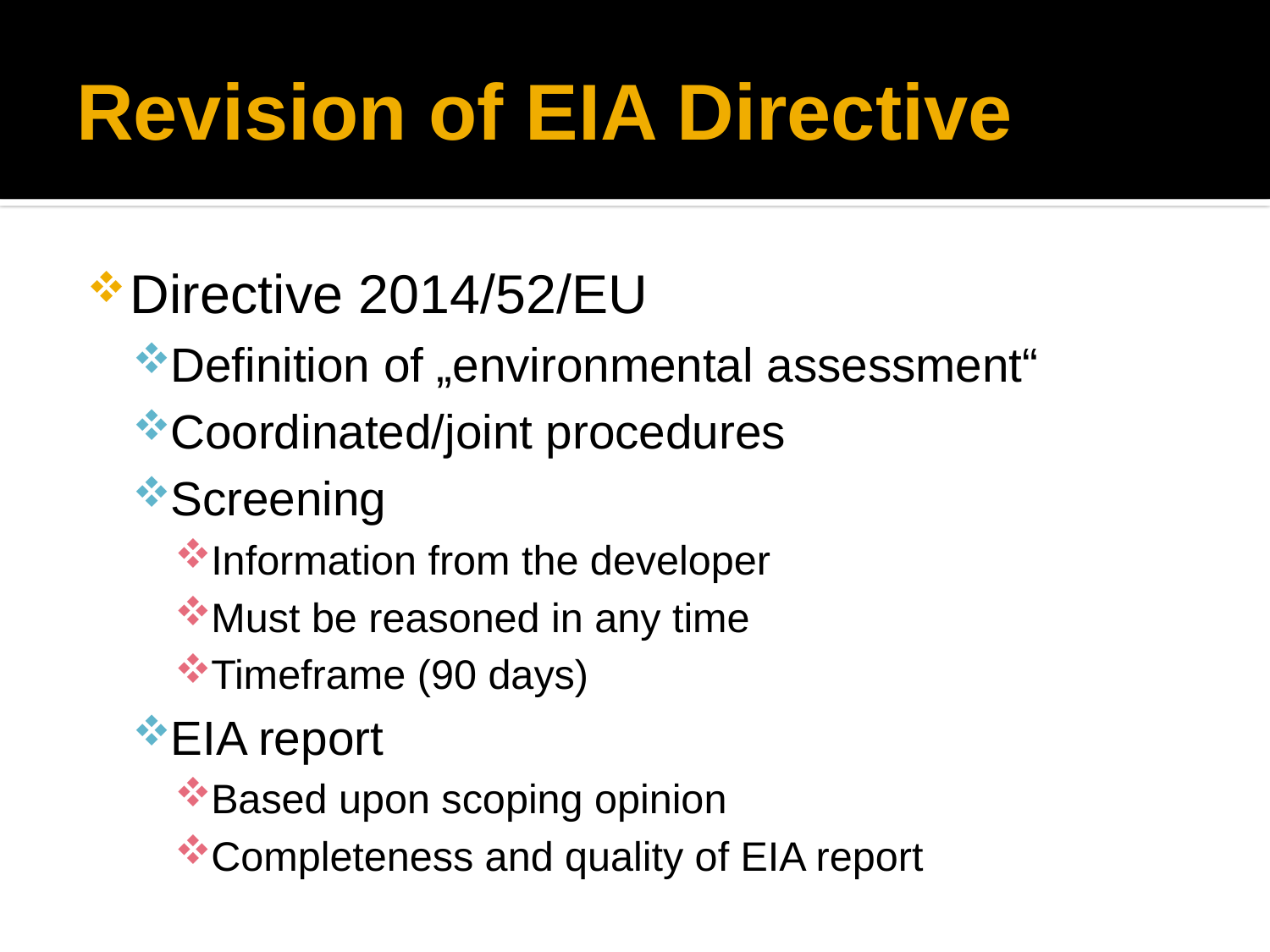

# Revision of EIA Directive
Directive 2014/52/EU
Definition of „environmental assessment“
Coordinated/joint procedures
Screening
Information from the developer
Must be reasoned in any time
Timeframe (90 days)
EIA report
Based upon scoping opinion
Completeness and quality of EIA report